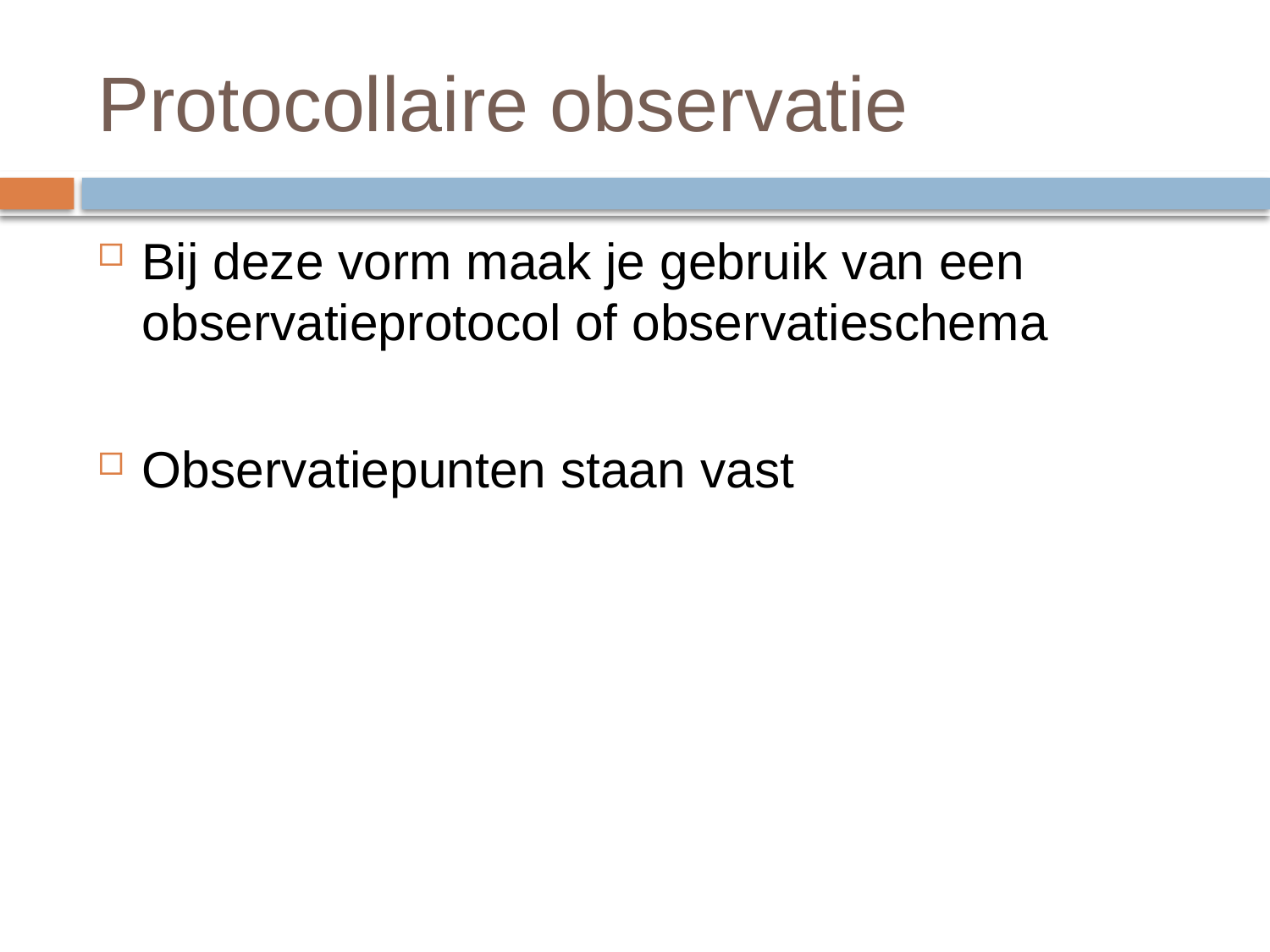

# Protocollaire observatie
Bij deze vorm maak je gebruik van een observatieprotocol of observatieschema

Observatiepunten staan vast